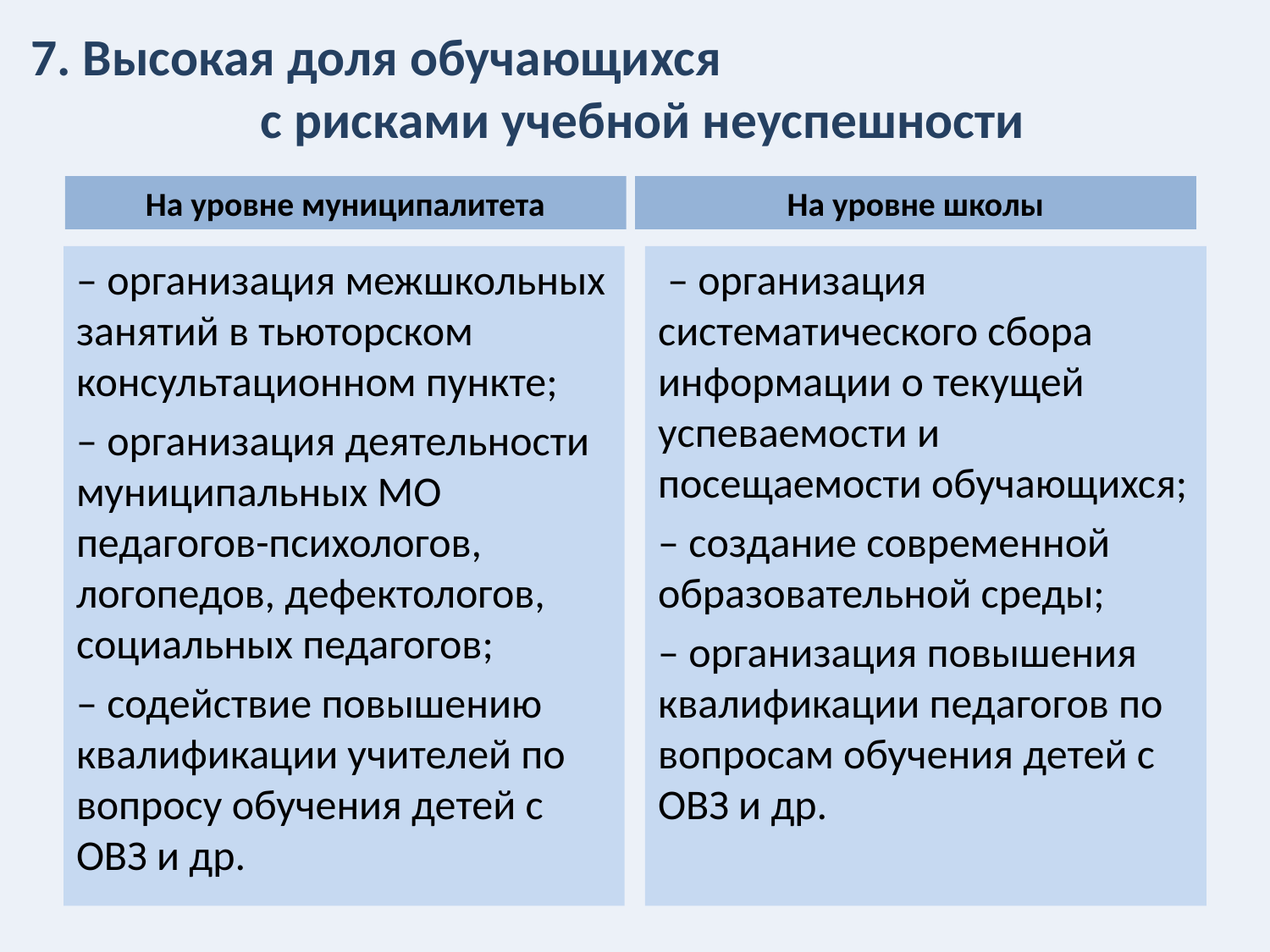

# 7. Высокая доля обучающихся                                              с рисками учебной неуспешности
На уровне муниципалитета
На уровне школы
– организация межшкольных занятий в тьюторском консультационном пункте;
– организация деятельности муниципальных МО педагогов-психологов, логопедов, дефектологов, социальных педагогов;
– содействие повышению квалификации учителей по вопросу обучения детей с ОВЗ и др.
 – организация систематического сбора информации о текущей успеваемости и посещаемости обучающихся;
– создание современной образовательной среды;
– организация повышения квалификации педагогов по вопросам обучения детей с ОВЗ и др.